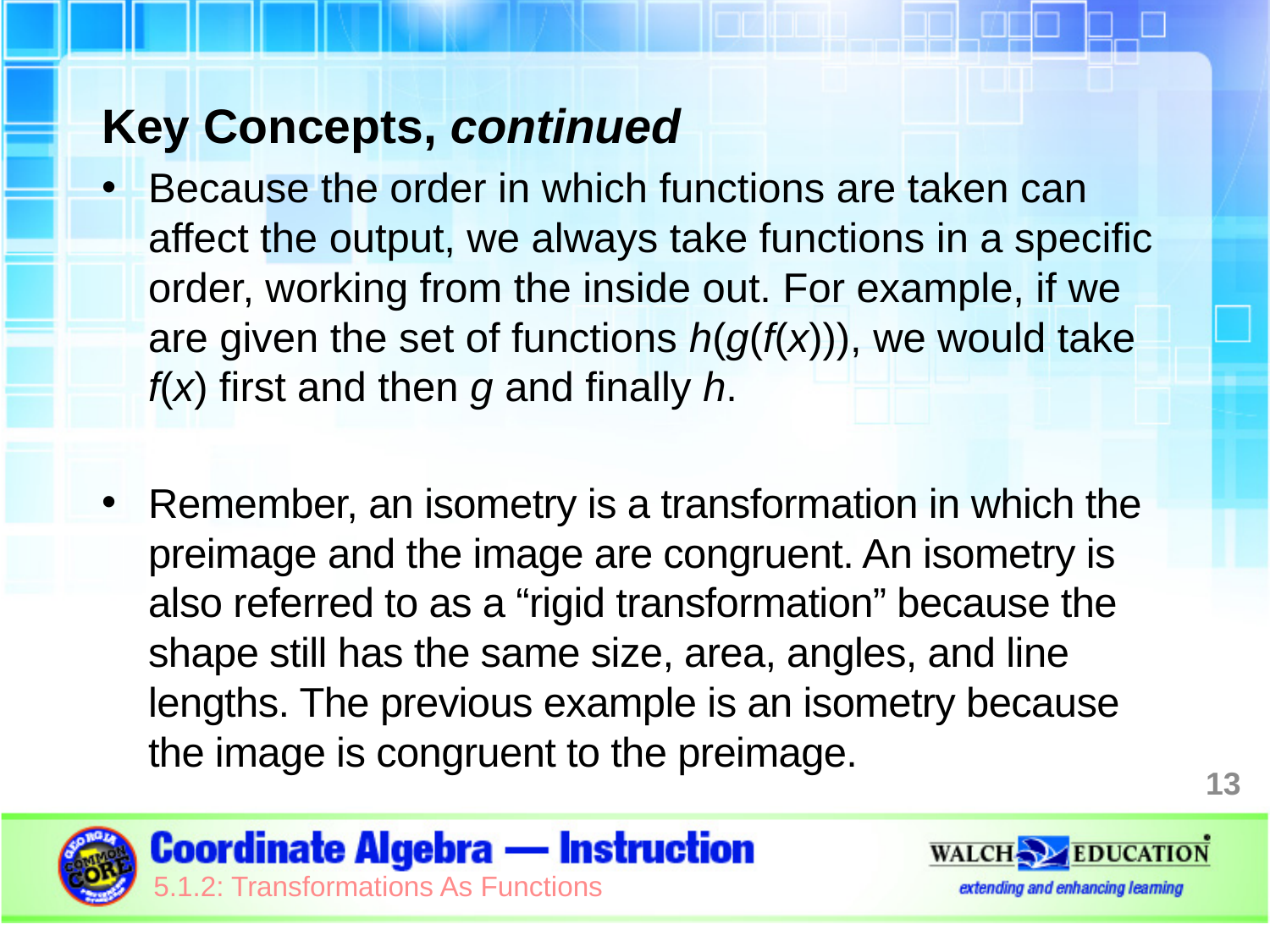

Key Concepts, continued
Because the order in which functions are taken can affect the output, we always take functions in a specific order, working from the inside out. For example, if we are given the set of functions h(g(f(x))), we would take f(x) first and then g and finally h.

Remember, an isometry is a transformation in which the preimage and the image are congruent. An isometry is also referred to as a “rigid transformation” because the shape still has the same size, area, angles, and line lengths. The previous example is an isometry because the image is congruent to the preimage.

13
5.1.2: Transformations As Functions